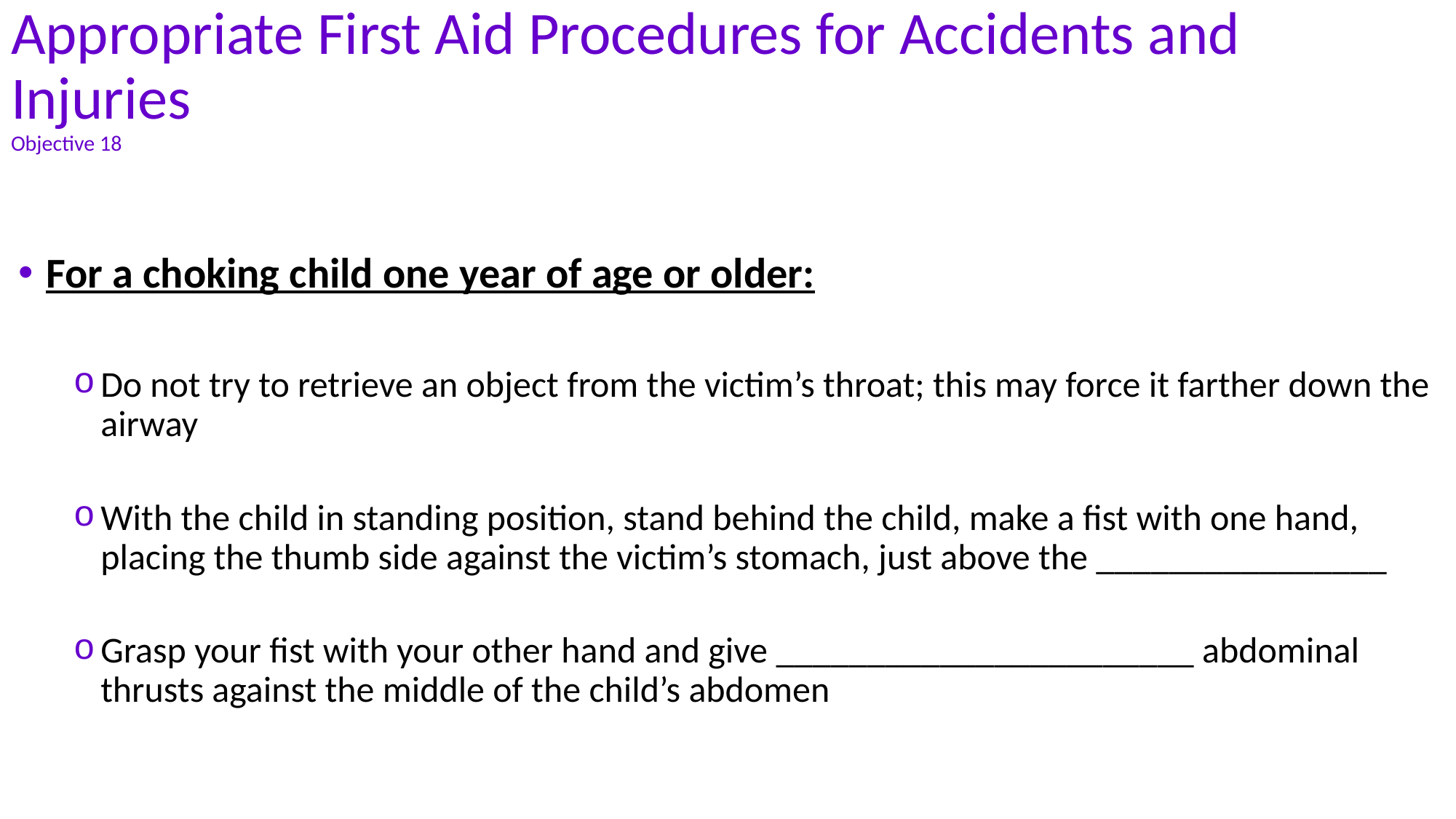

# Appropriate First Aid Procedures for Accidents and Injuries Objective 18
For a choking child one year of age or older:

Do not try to retrieve an object from the victim’s throat; this may force it farther down the airway

With the child in standing position, stand behind the child, make a fist with one hand, placing the thumb side against the victim’s stomach, just above the ________________

Grasp your fist with your other hand and give _______________________ abdominal thrusts against the middle of the child’s abdomen